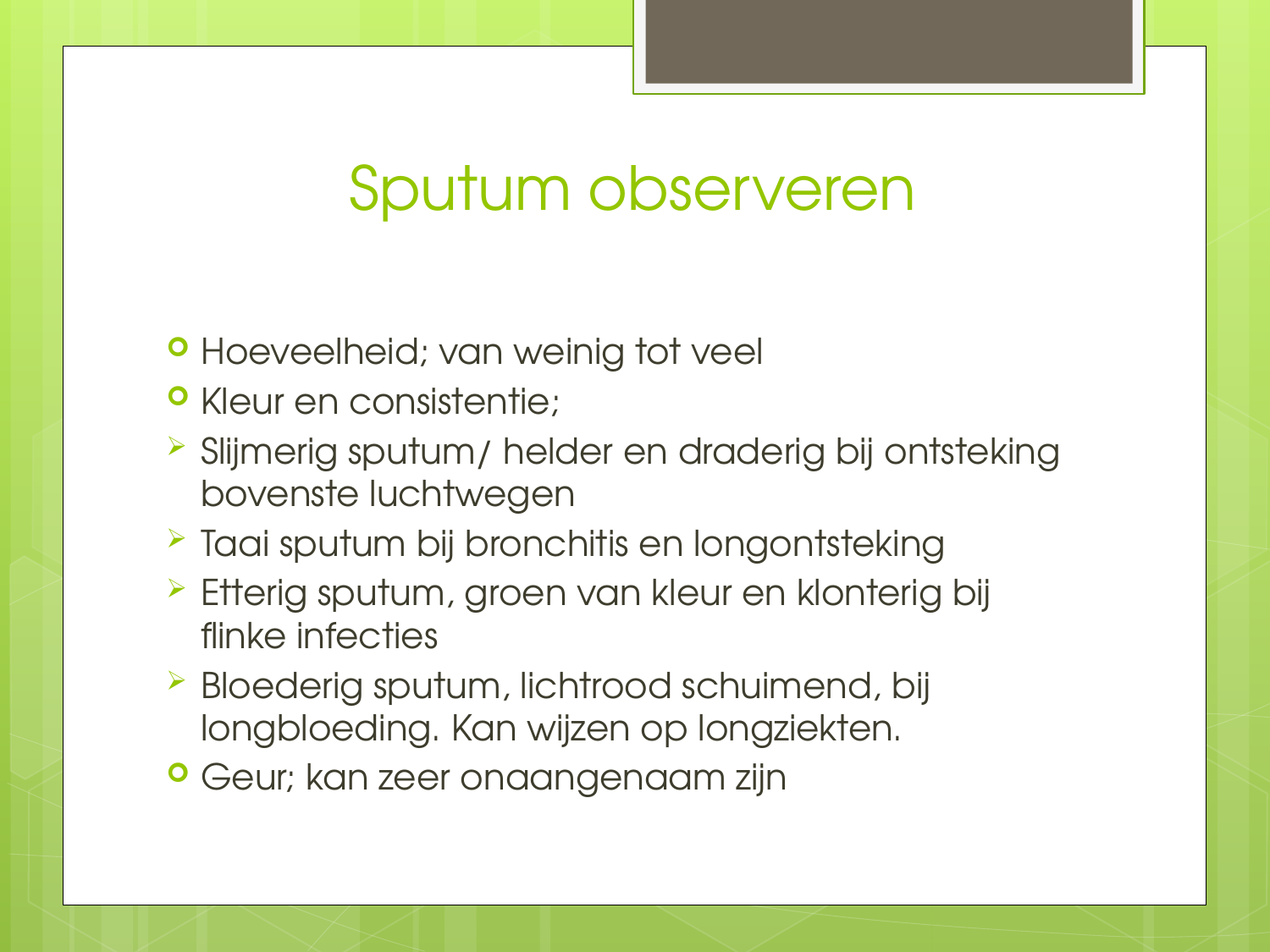

# Sputum observeren
Hoeveelheid; van weinig tot veel
Kleur en consistentie;
Slijmerig sputum/ helder en draderig bij ontsteking bovenste luchtwegen
Taai sputum bij bronchitis en longontsteking
Etterig sputum, groen van kleur en klonterig bij flinke infecties
Bloederig sputum, lichtrood schuimend, bij longbloeding. Kan wijzen op longziekten.
Geur; kan zeer onaangenaam zijn